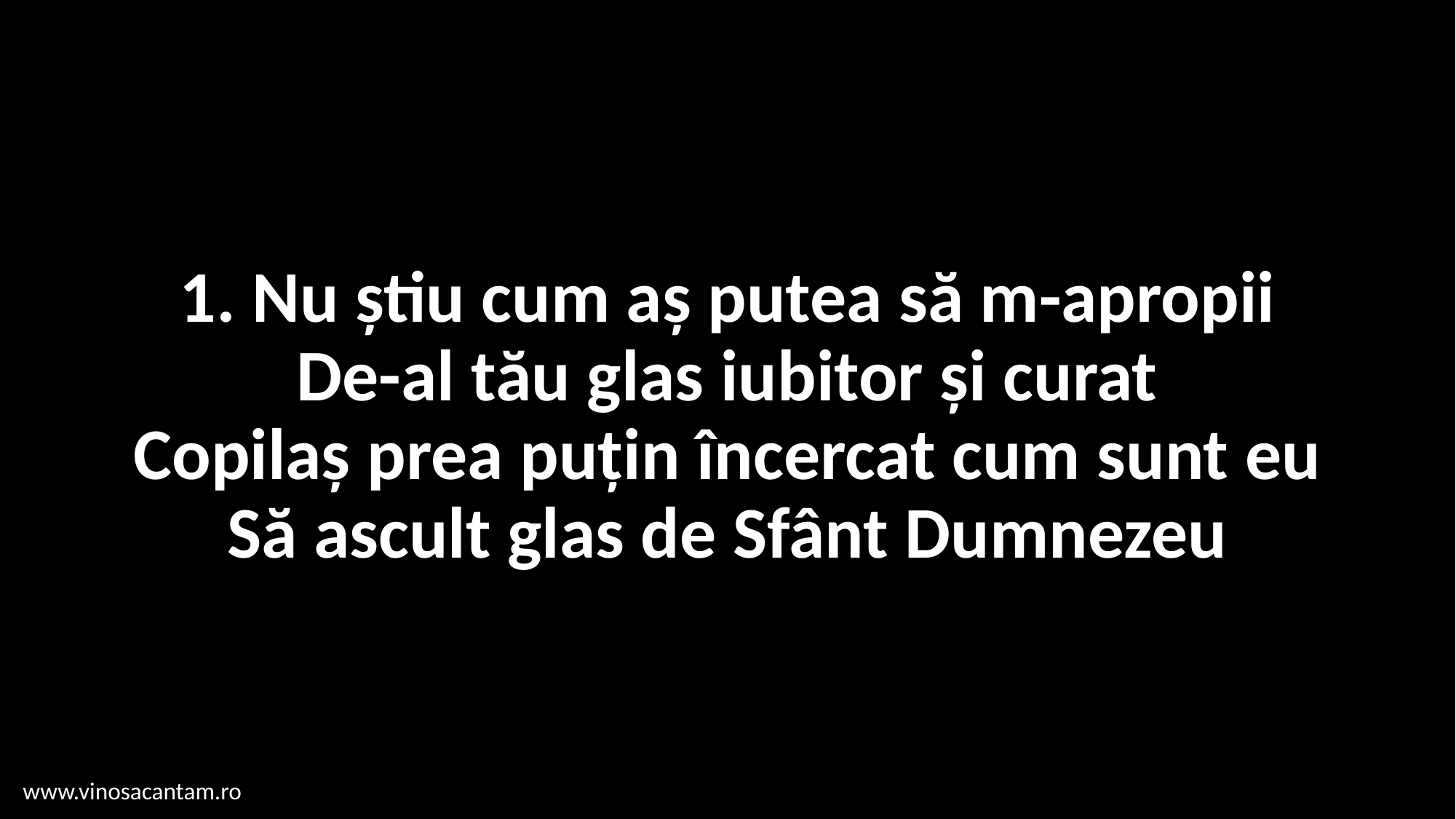

# 1. Nu știu cum aș putea să m-apropii De-al tău glas iubitor și curat Copilaș prea puțin încercat cum sunt eu Să ascult glas de Sfânt Dumnezeu
www.vinosacantam.ro